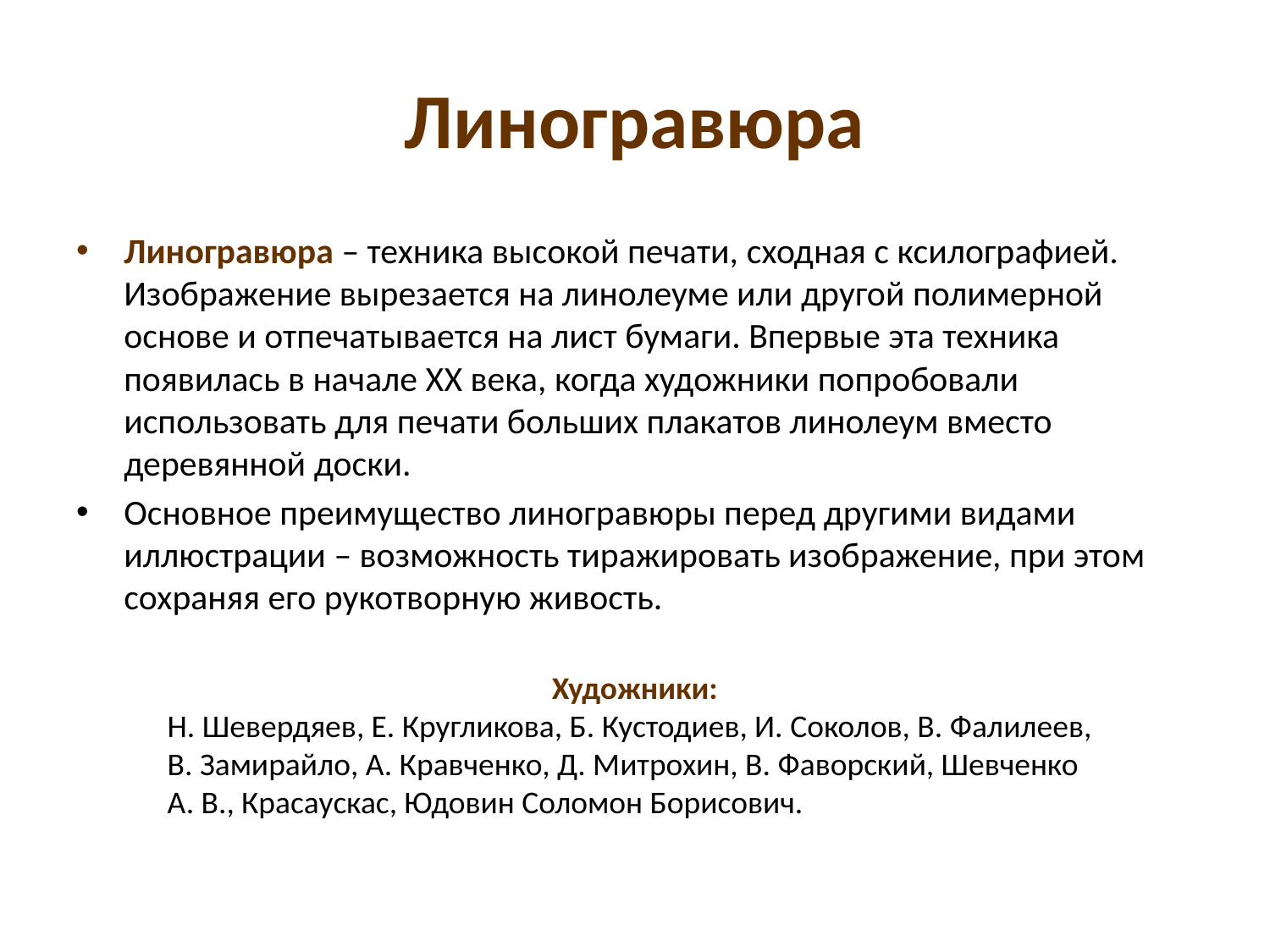

# Линогравюра
Линогравюра – техника высокой печати, сходная с ксилографией. Изображение вырезается на линолеуме или другой полимерной основе и отпечатывается на лист бумаги. Впервые эта техника появилась в начале XX века, когда художники попробовали использовать для печати больших плакатов линолеум вместо деревянной доски.
Основное преимущество линогравюры перед другими видами иллюстрации – возможность тиражировать изображение, при этом сохраняя его рукотворную живость.
Художники:
Н. Шевердяев, Е. Кругликова, Б. Кустодиев, И. Соколов, В. Фалилеев, В. Замирайло, А. Кравченко, Д. Митрохин, В. Фаворский, Шевченко А. В., Красаускас, Юдовин Соломон Борисович.